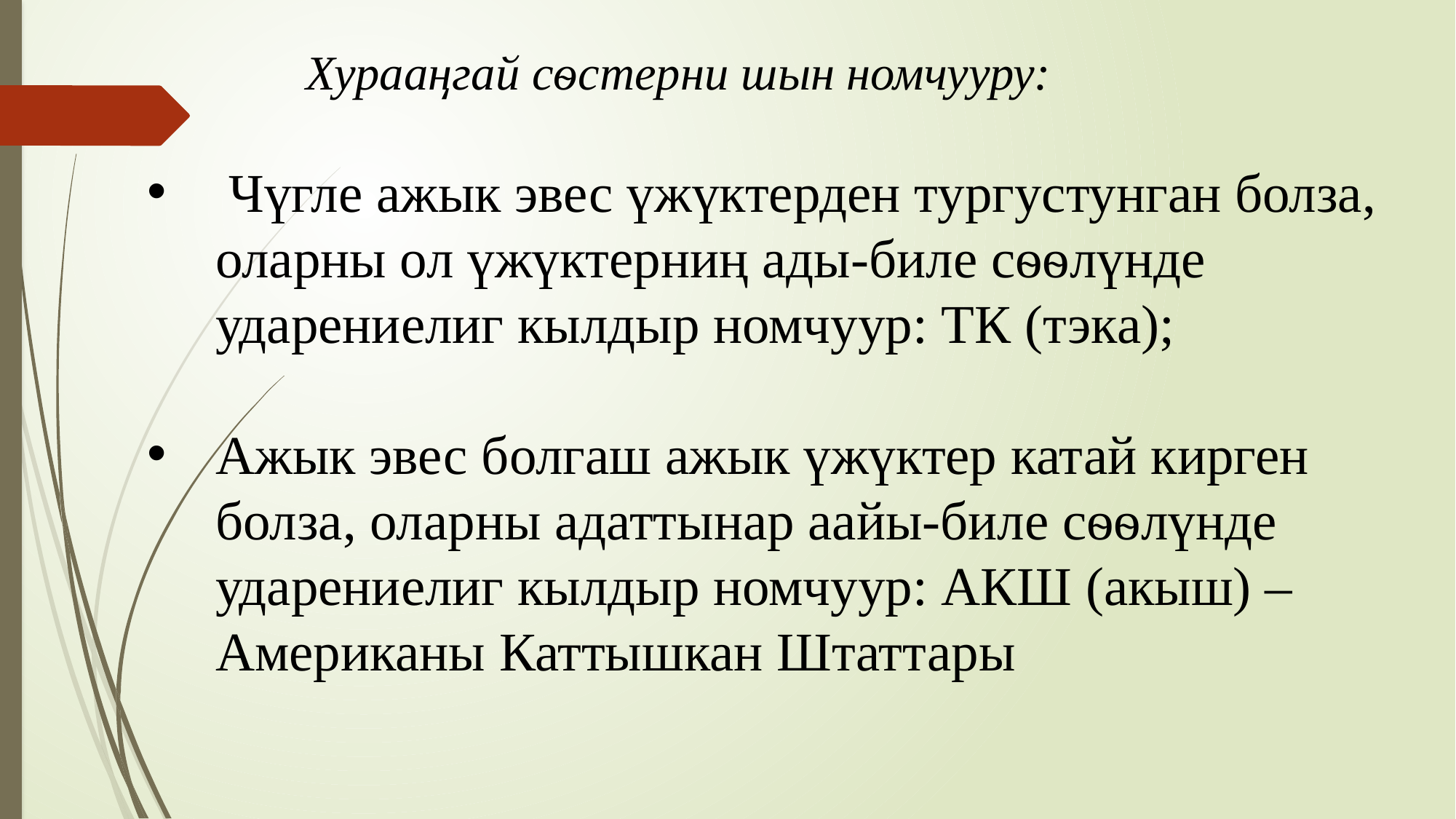

Хурааңгай сѳстерни шын номчууру:

 Чүгле ажык эвес үжүктерден тургустунган болза, оларны ол үжүктерниң ады-биле сѳѳлүнде ударениелиг кылдыр номчуур: ТК (тэка);

Ажык эвес болгаш ажык үжүктер катай кирген болза, оларны адаттынар аайы-биле сѳѳлүнде ударениелиг кылдыр номчуур: АКШ (акыш) –Американы Каттышкан Штаттары